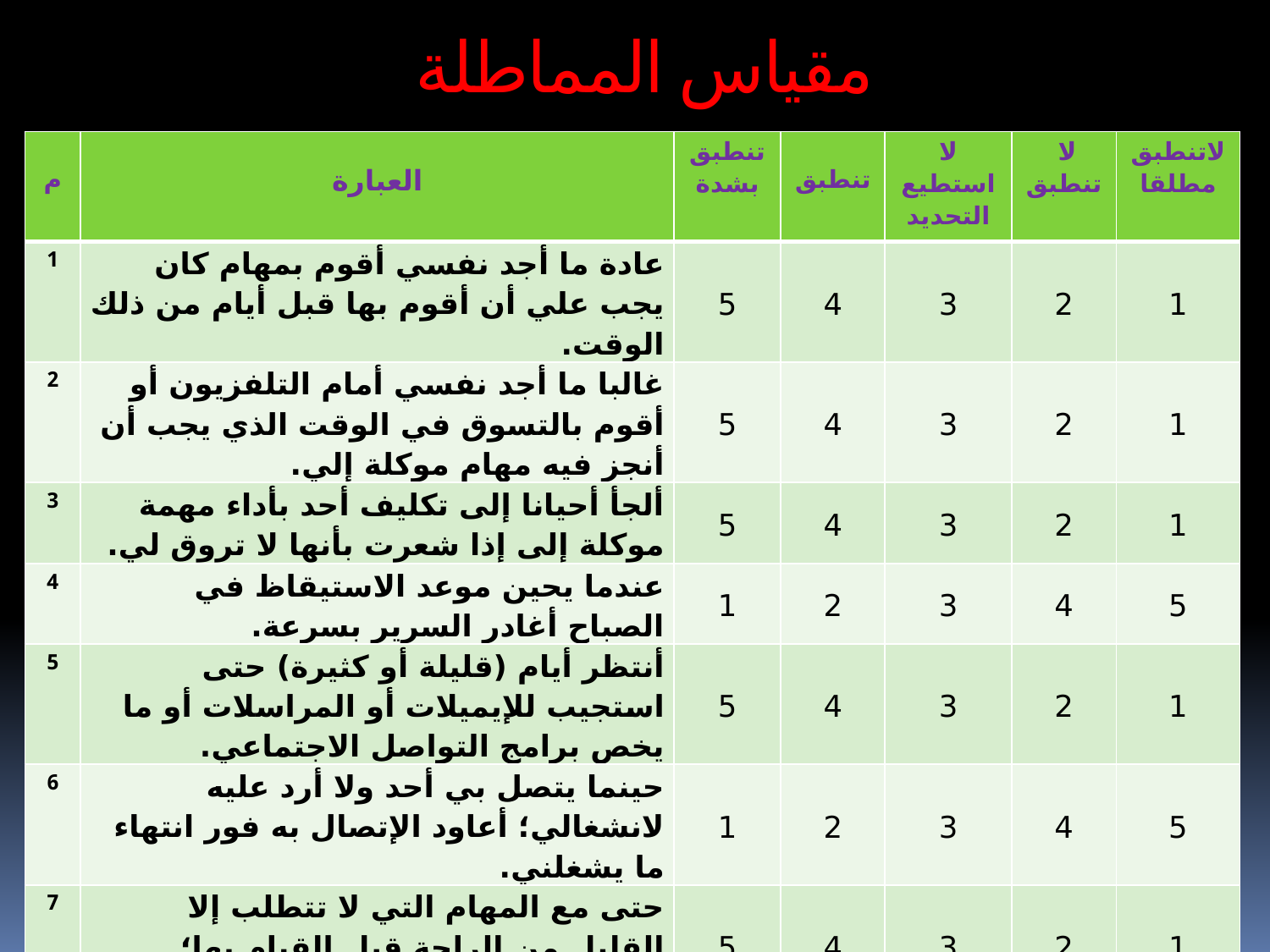

مقياس المماطلة
| م | العبارة | تنطبق بشدة | تنطبق | لا استطيع التحديد | لا تنطبق | لاتنطبق مطلقا |
| --- | --- | --- | --- | --- | --- | --- |
| 1 | عادة ما أجد نفسي أقوم بمهام كان يجب علي أن أقوم بها قبل أيام من ذلك الوقت. | 5 | 4 | 3 | 2 | 1 |
| 2 | غالبا ما أجد نفسي أمام التلفزيون أو أقوم بالتسوق في الوقت الذي يجب أن أنجز فيه مهام موكلة إلي. | 5 | 4 | 3 | 2 | 1 |
| 3 | ألجأ أحيانا إلى تكليف أحد بأداء مهمة موكلة إلى إذا شعرت بأنها لا تروق لي. | 5 | 4 | 3 | 2 | 1 |
| 4 | عندما يحين موعد الاستيقاظ في الصباح أغادر السرير بسرعة. | 1 | 2 | 3 | 4 | 5 |
| 5 | أنتظر أيام (قليلة أو كثيرة) حتى استجيب للإيميلات أو المراسلات أو ما يخص برامج التواصل الاجتماعي. | 5 | 4 | 3 | 2 | 1 |
| 6 | حينما يتصل بي أحد ولا أرد عليه لانشغالي؛ أعاود الإتصال به فور انتهاء ما يشغلني. | 1 | 2 | 3 | 4 | 5 |
| 7 | حتى مع المهام التي لا تتطلب إلا القليل من الراحة قبل القيام بها؛ أجدني أؤجلها لعدة أيام. | 5 | 4 | 3 | 2 | 1 |
| 8 | أنا عادة أتخذ القرارات في أسرع وقت ممكن. | 1 | 2 | 3 | 4 | 5 |
| 9 | عادة ما أتأخر قبل البدء في عمل أنا مضطر للقيام به. | 5 | 4 | 3 | 2 | 1 |
| 10 | عندما يطلب مني ورقة بحث أو ما شابه ذلك؛ عادة ما أبدء سريعا في الإعداد لها حتى أسلمها في الوقت المناسب. | 1 | 2 | 3 | 4 | 5 |